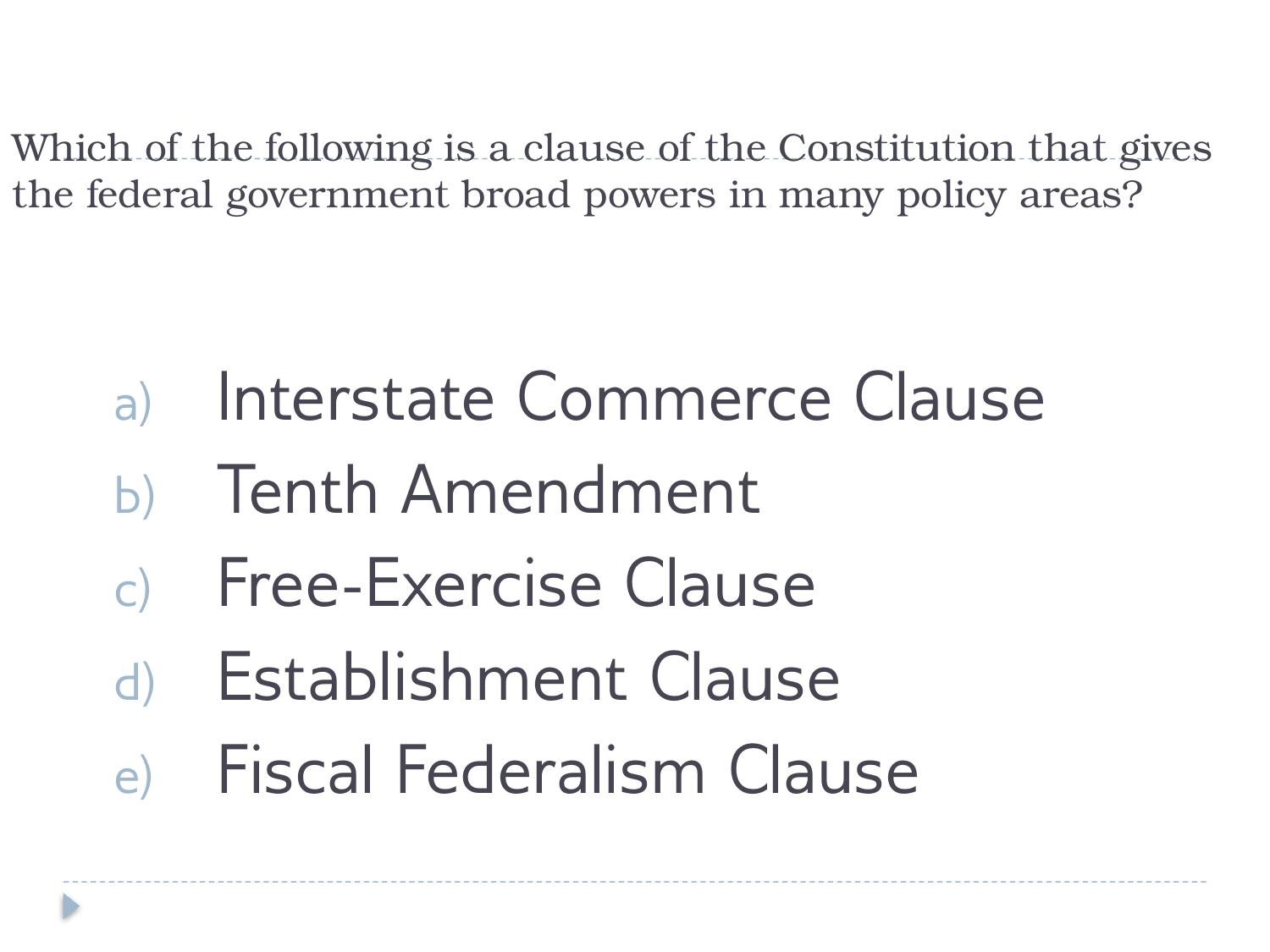

# Which of the following is a clause of the Constitution that gives the federal government broad powers in many policy areas?

Interstate Commerce Clause
Tenth Amendment
Free-Exercise Clause
Establishment Clause
Fiscal Federalism Clause